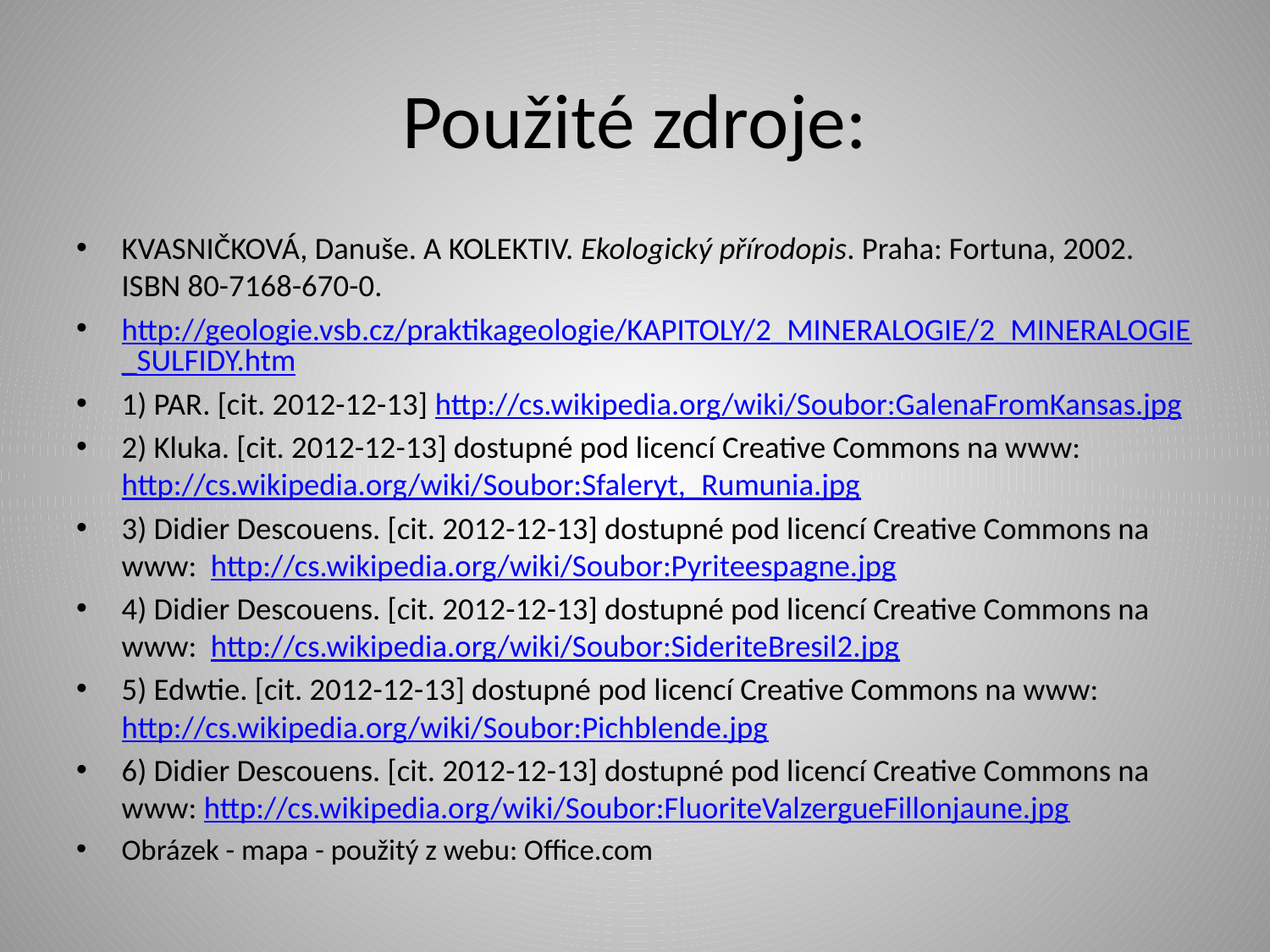

# Použité zdroje:
KVASNIČKOVÁ, Danuše. A KOLEKTIV. Ekologický přírodopis. Praha: Fortuna, 2002. ISBN 80-7168-670-0.
http://geologie.vsb.cz/praktikageologie/KAPITOLY/2_MINERALOGIE/2_MINERALOGIE_SULFIDY.htm
1) PAR. [cit. 2012-12-13] http://cs.wikipedia.org/wiki/Soubor:GalenaFromKansas.jpg
2) Kluka. [cit. 2012-12-13] dostupné pod licencí Creative Commons na www: http://cs.wikipedia.org/wiki/Soubor:Sfaleryt,_Rumunia.jpg
3) Didier Descouens. [cit. 2012-12-13] dostupné pod licencí Creative Commons na www:  http://cs.wikipedia.org/wiki/Soubor:Pyriteespagne.jpg
4) Didier Descouens. [cit. 2012-12-13] dostupné pod licencí Creative Commons na www:  http://cs.wikipedia.org/wiki/Soubor:SideriteBresil2.jpg
5) Edwtie. [cit. 2012-12-13] dostupné pod licencí Creative Commons na www:  http://cs.wikipedia.org/wiki/Soubor:Pichblende.jpg
6) Didier Descouens. [cit. 2012-12-13] dostupné pod licencí Creative Commons na www: http://cs.wikipedia.org/wiki/Soubor:FluoriteValzergueFillonjaune.jpg
Obrázek - mapa - použitý z webu: Office.com